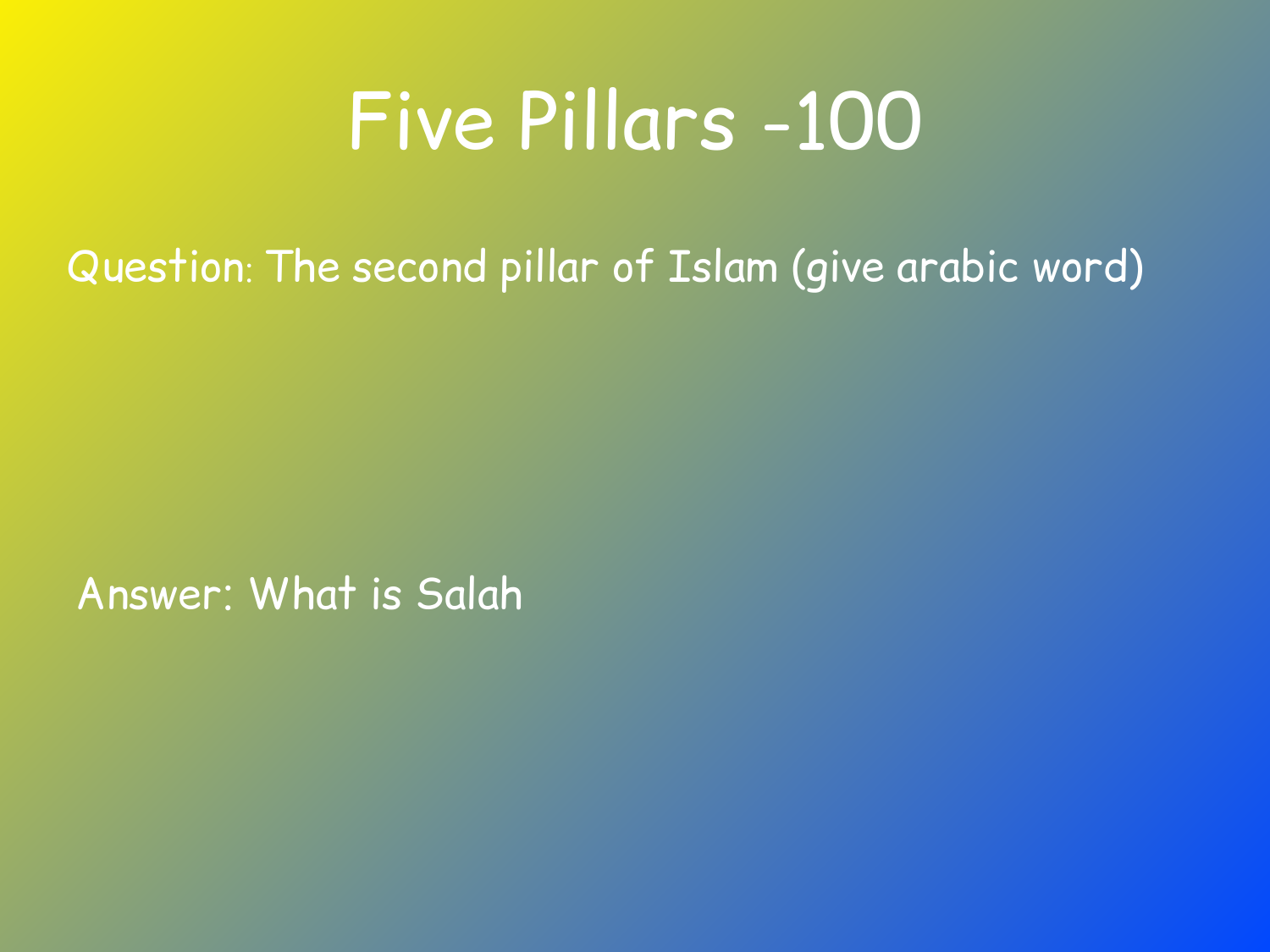

# Five Pillars -100
Question: The second pillar of Islam (give arabic word)

Answer: What is Salah